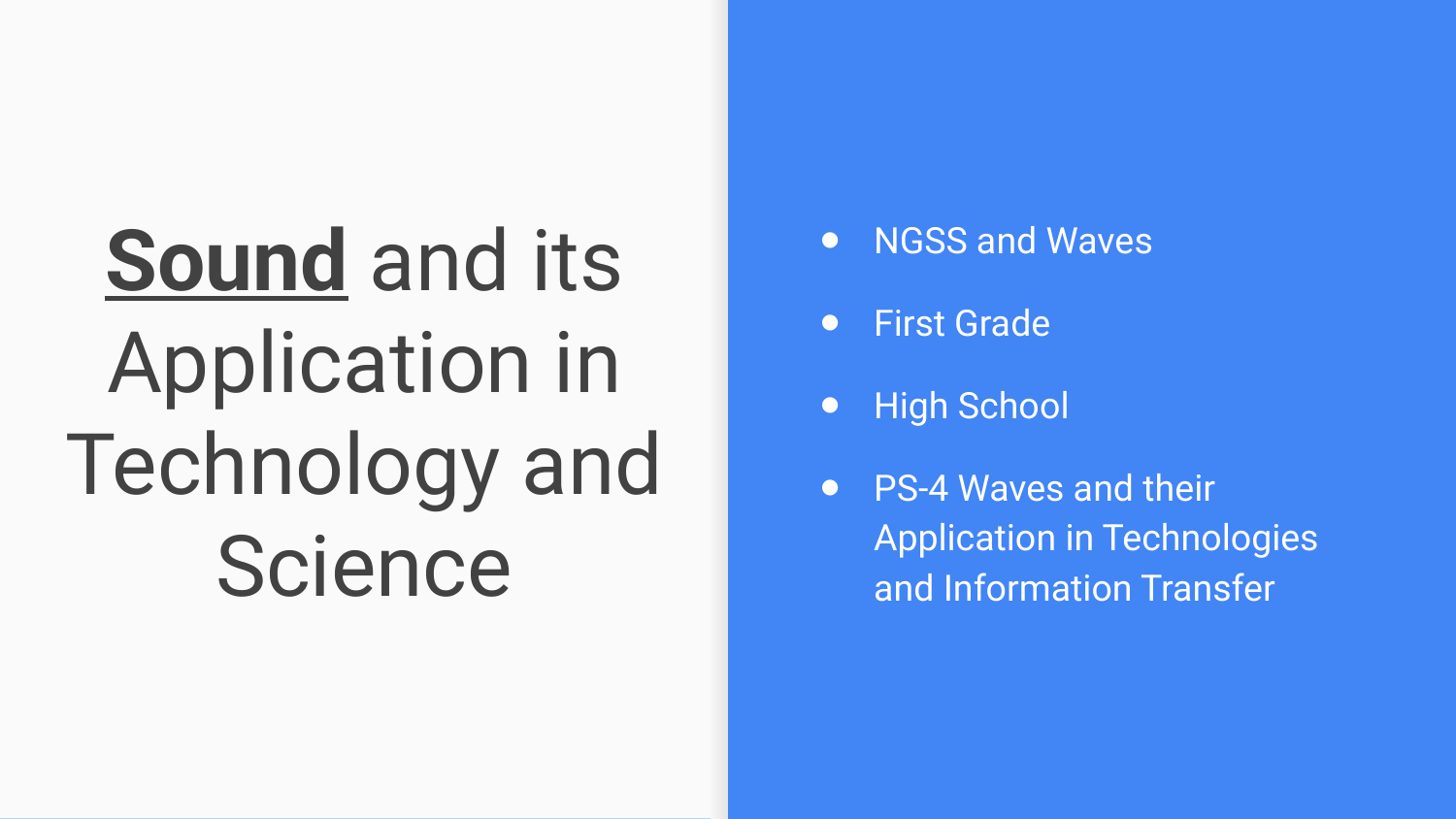

NGSS and Waves
First Grade
High School
PS-4 Waves and their Application in Technologies and Information Transfer
# Sound and its Application in Technology and Science